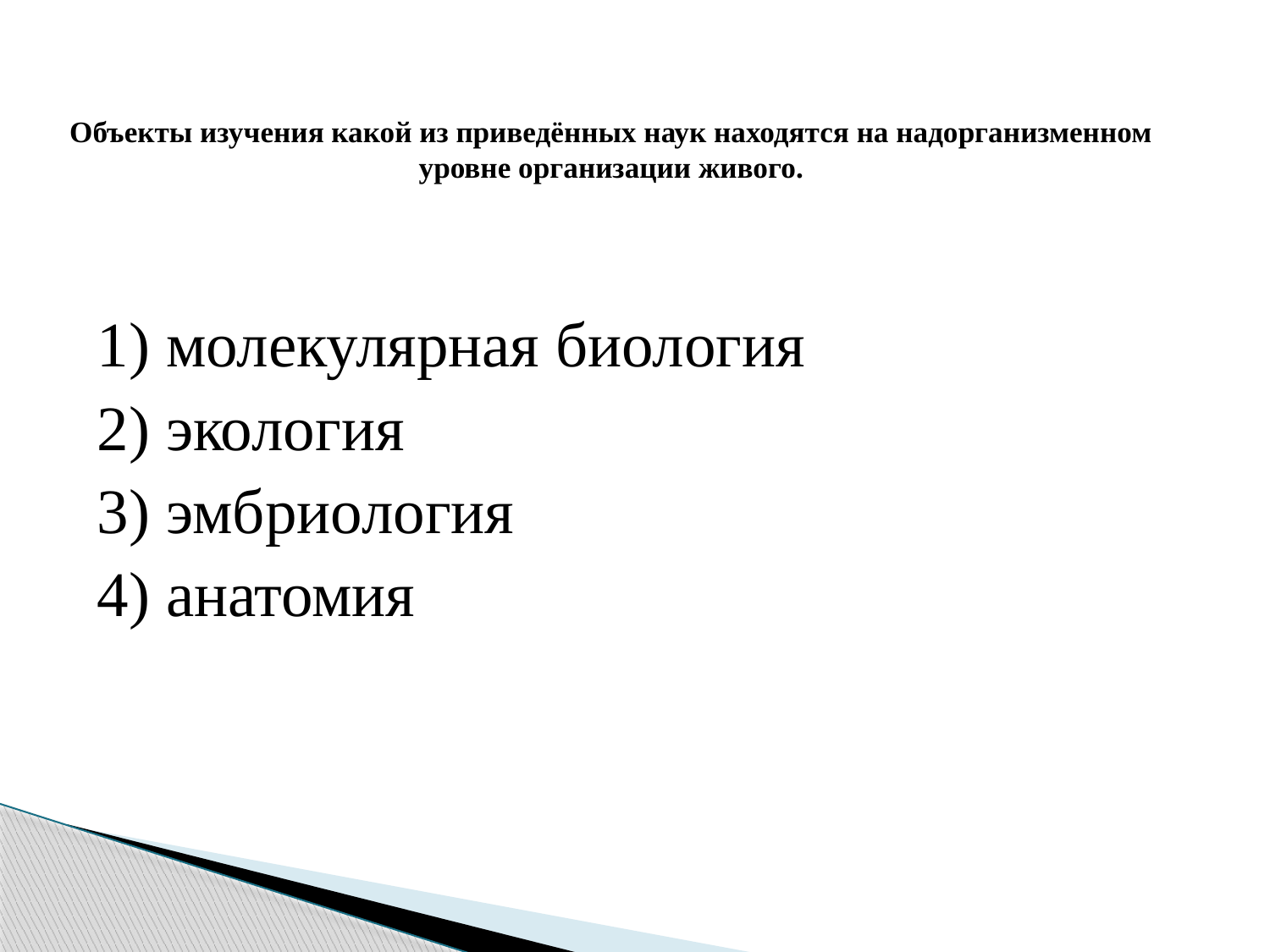

# Объекты изучения какой из приведённых наук находятся на надорганизменном уровне организации живого.
1) молекулярная биология
2) экология
3) эмбриология
4) анатомия